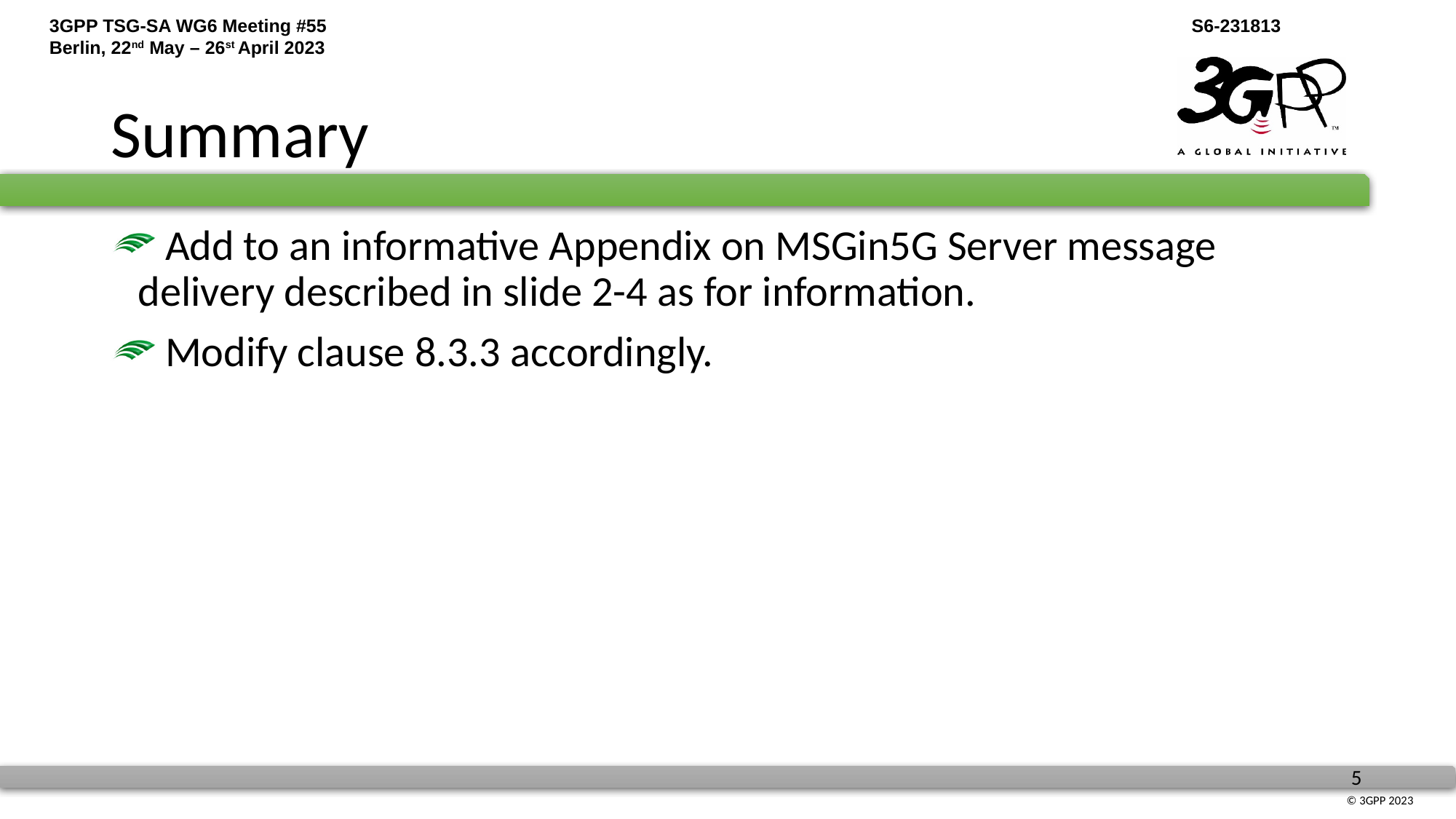

# Summary
 Add to an informative Appendix on MSGin5G Server message delivery described in slide 2-4 as for information.
 Modify clause 8.3.3 accordingly.